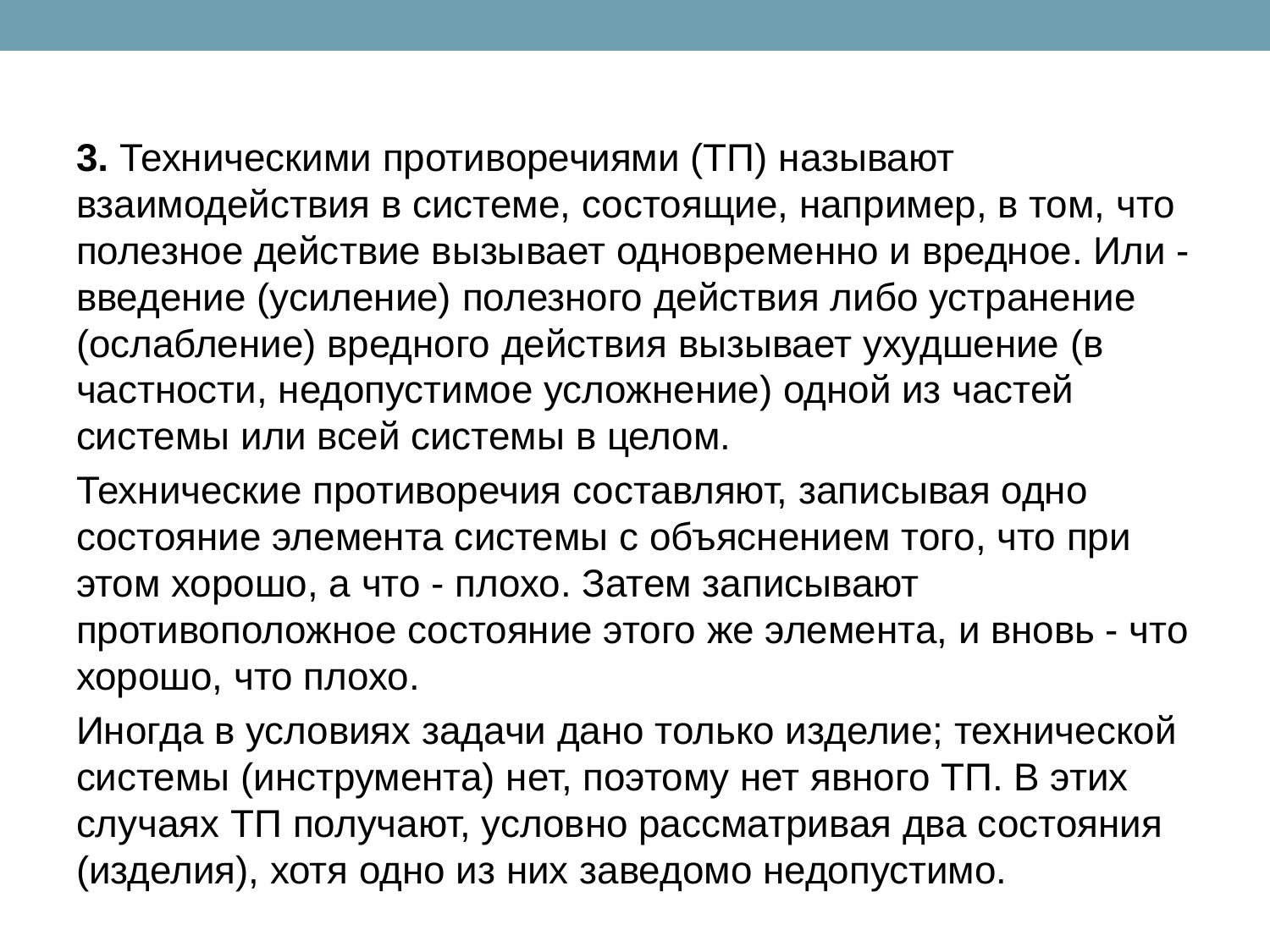

3. Техническими противоречиями (ТП) называют взаимодействия в системе, состоящие, например, в том, что полезное действие вызывает одновременно и вредное. Или - введение (усиление) полезного действия либо устранение (ослабление) вредного действия вызывает ухудшение (в частности, недопустимое усложнение) одной из частей системы или всей системы в целом.
Технические противоречия составляют, записывая одно состояние элемента системы с объяснением того, что при этом хорошо, а что - плохо. Затем записывают противоположное состояние этого же элемента, и вновь - что хорошо, что плохо.
Иногда в условиях задачи дано только изделие; технической системы (инструмента) нет, поэтому нет явного ТП. В этих случаях ТП получают, условно рассматривая два состояния (изделия), хотя одно из них заведомо недопустимо.